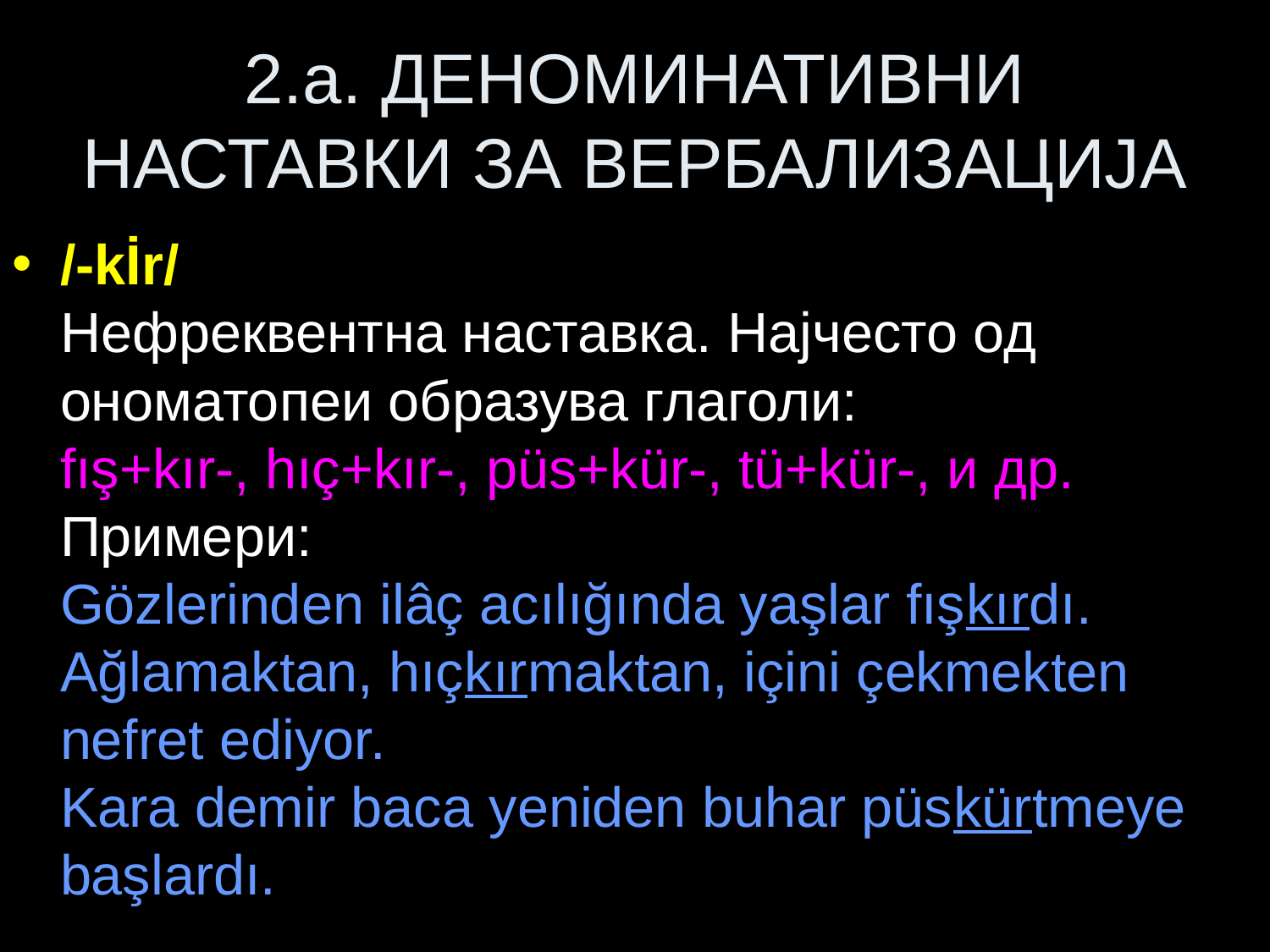

# 2.a. ДЕНОМИНАТИВНИ НАСТАВКИ ЗА ВЕРБАЛИЗАЦИЈА
/-kİr/
Нефреквентна наставка. Најчесто од ономатопеи образува глаголи:
fış+kır-, hıç+kır-, püs+kür-, tü+kür-, и др.
Примери:
Gözlerinden ilâç acılığında yaşlar fışkırdı.
Ağlamaktan, hıçkırmaktan, içini çekmekten nefret ediyor.
Kara demir baca yeniden buhar püskürtmeye başlardı.